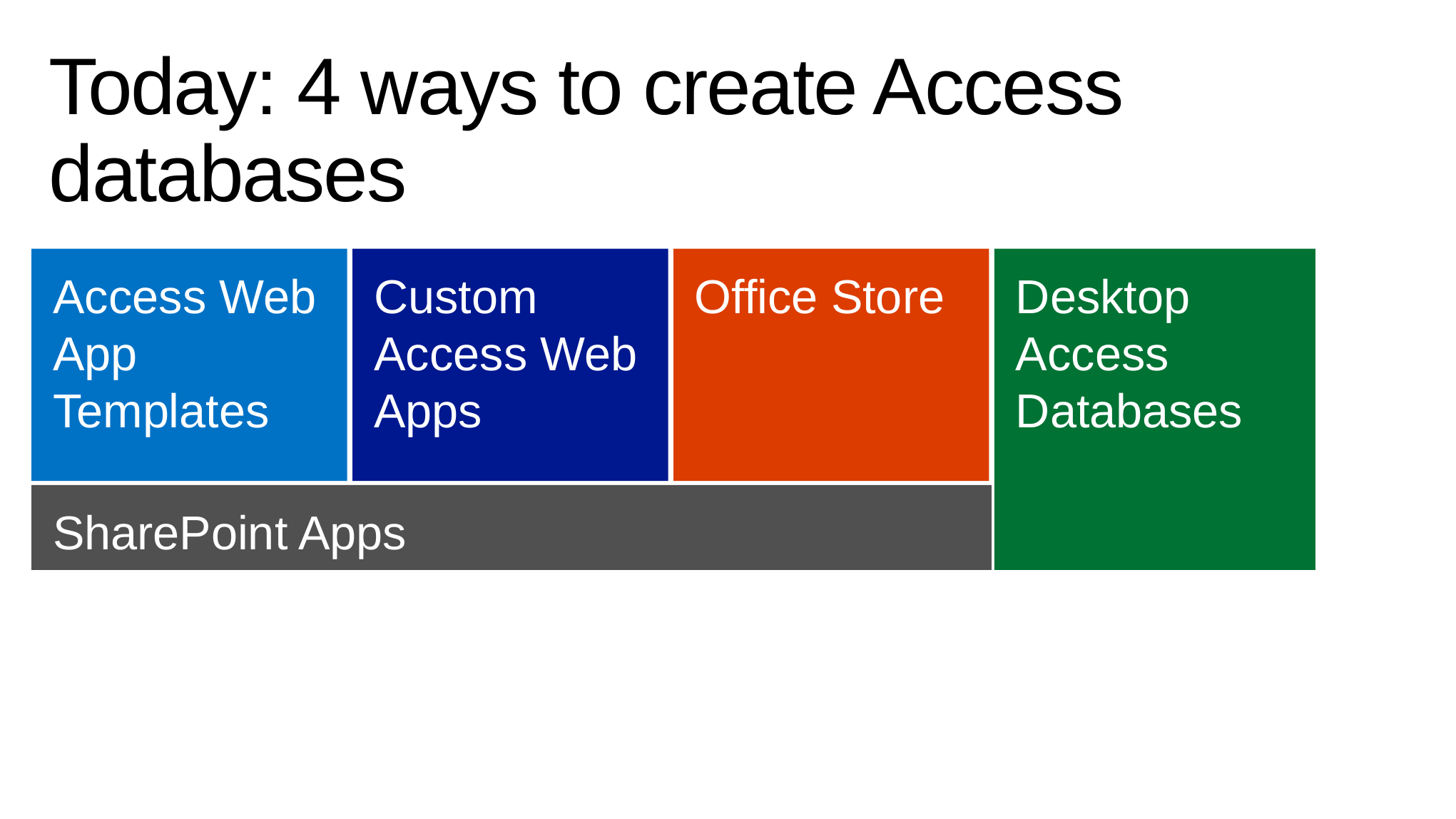

# Today: 4 ways to create Access databases
Desktop Access Databases
Access Web App Templates

Custom Access Web Apps

Office Store

SharePoint Apps